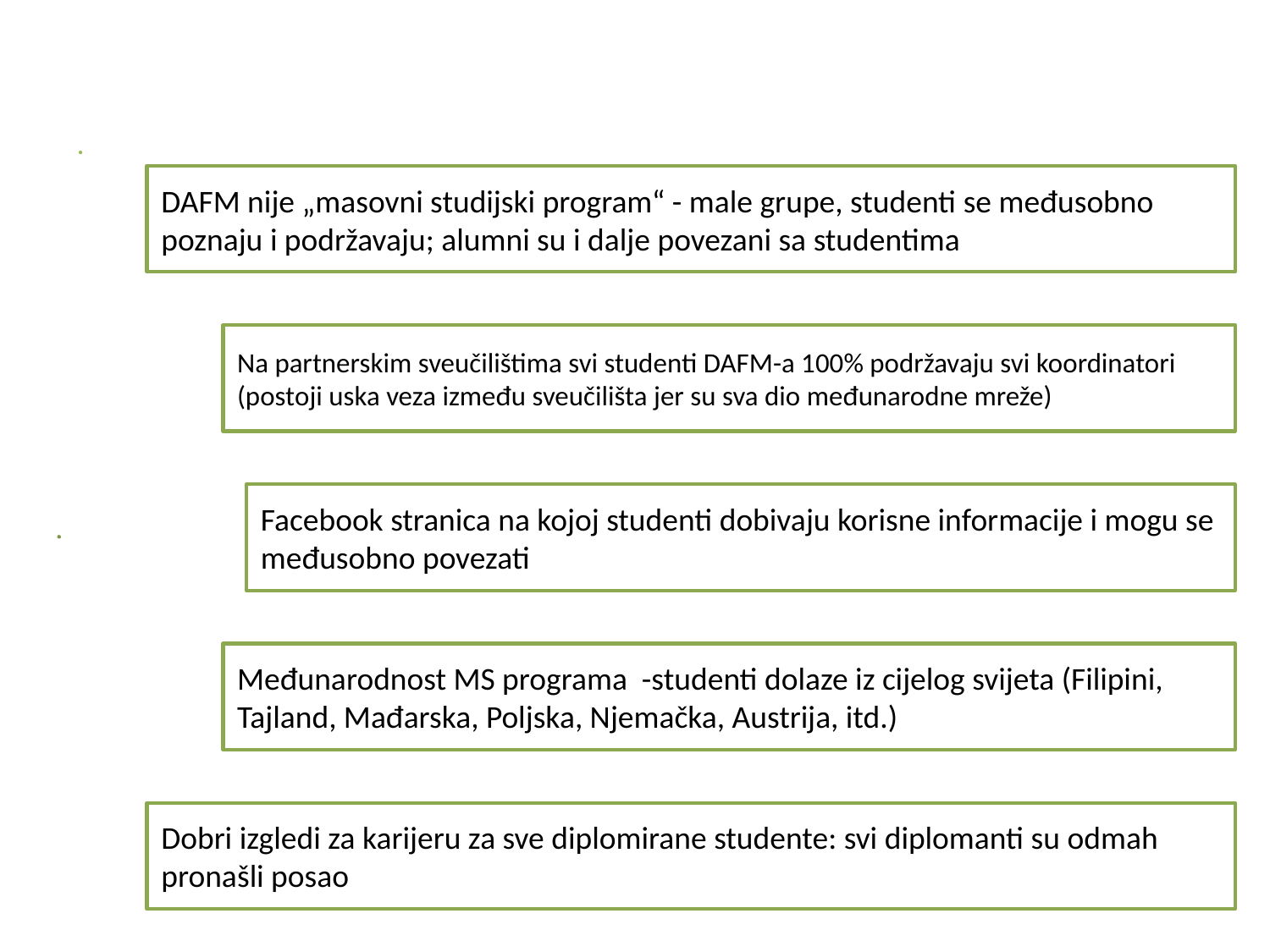

DAFM nije „masovni studijski program“ - male grupe, studenti se međusobno poznaju i podržavaju; alumni su i dalje povezani sa studentima
Na partnerskim sveučilištima svi studenti DAFM-a 100% podržavaju svi koordinatori (postoji uska veza između sveučilišta jer su sva dio međunarodne mreže)
Facebook stranica na kojoj studenti dobivaju korisne informacije i mogu se međusobno povezati
Međunarodnost MS programa  -studenti dolaze iz cijelog svijeta (Filipini, Tajland, Mađarska, Poljska, Njemačka, Austrija, itd.)
Dobri izgledi za karijeru za sve diplomirane studente: svi diplomanti su odmah pronašli posao